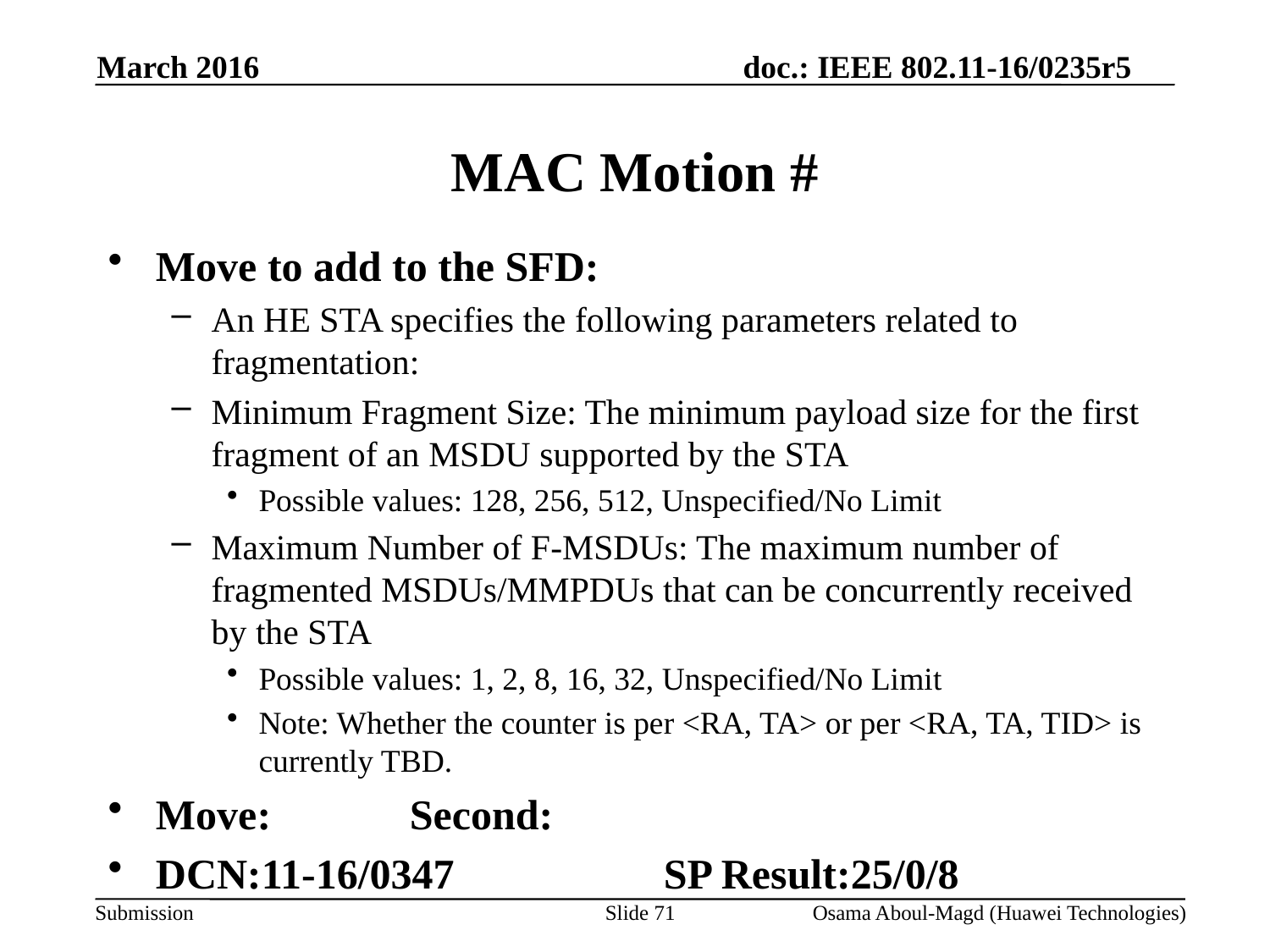

March 2016
# MAC Motion #
Move to add to the SFD:
An HE STA specifies the following parameters related to fragmentation:
Minimum Fragment Size: The minimum payload size for the first fragment of an MSDU supported by the STA
Possible values: 128, 256, 512, Unspecified/No Limit
Maximum Number of F-MSDUs: The maximum number of fragmented MSDUs/MMPDUs that can be concurrently received by the STA
Possible values: 1, 2, 8, 16, 32, Unspecified/No Limit
Note: Whether the counter is per <RA, TA> or per <RA, TA, TID> is currently TBD.
Move:		Second:
DCN:11-16/0347		SP Result:25/0/8

Slide 71
Osama Aboul-Magd (Huawei Technologies)